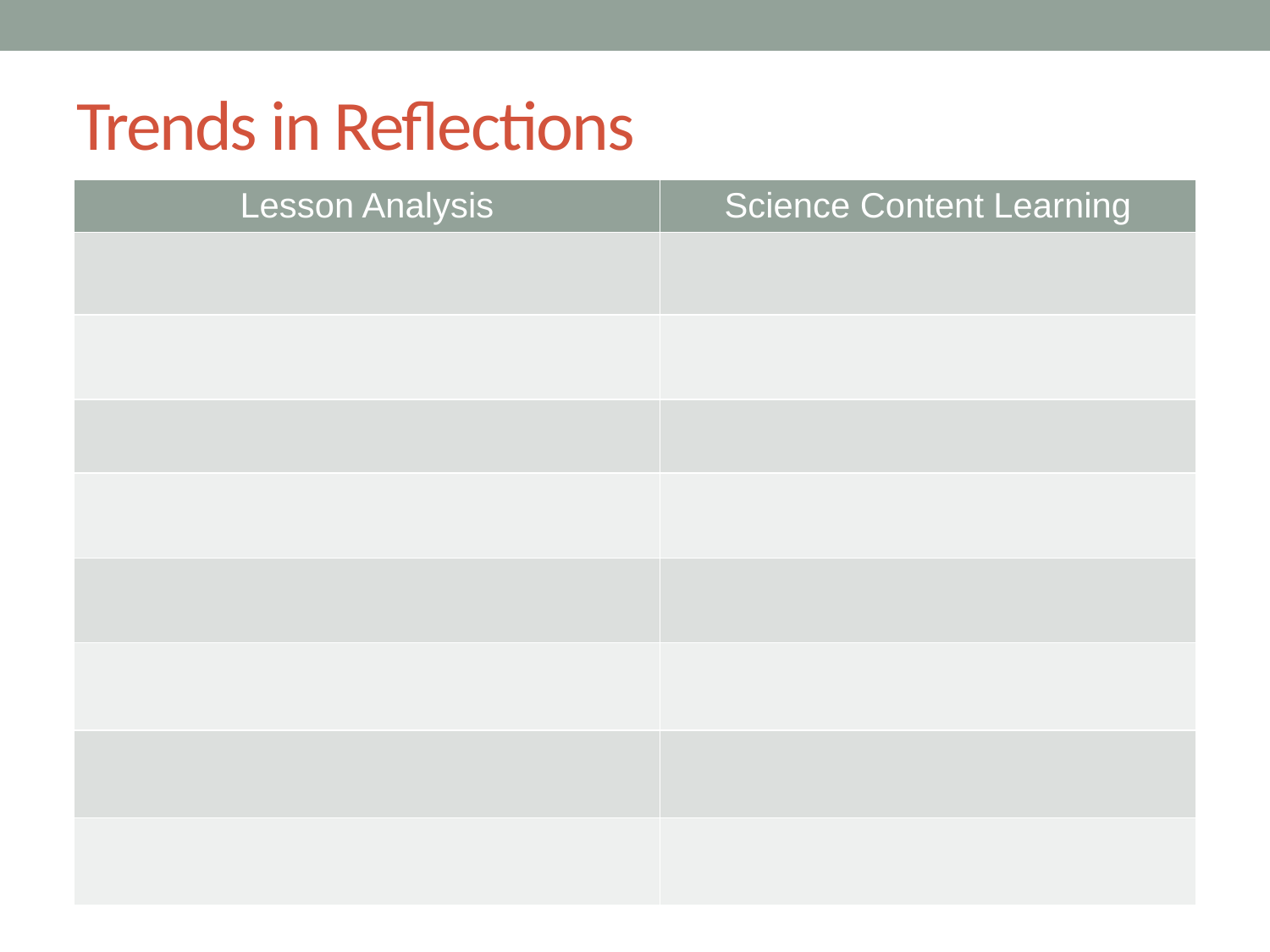

# Trends in Reflections
| Lesson Analysis | Science Content Learning |
| --- | --- |
|  |  |
|  |  |
|  |  |
|  |  |
|  |  |
|  |  |
|  |  |
|  |  |